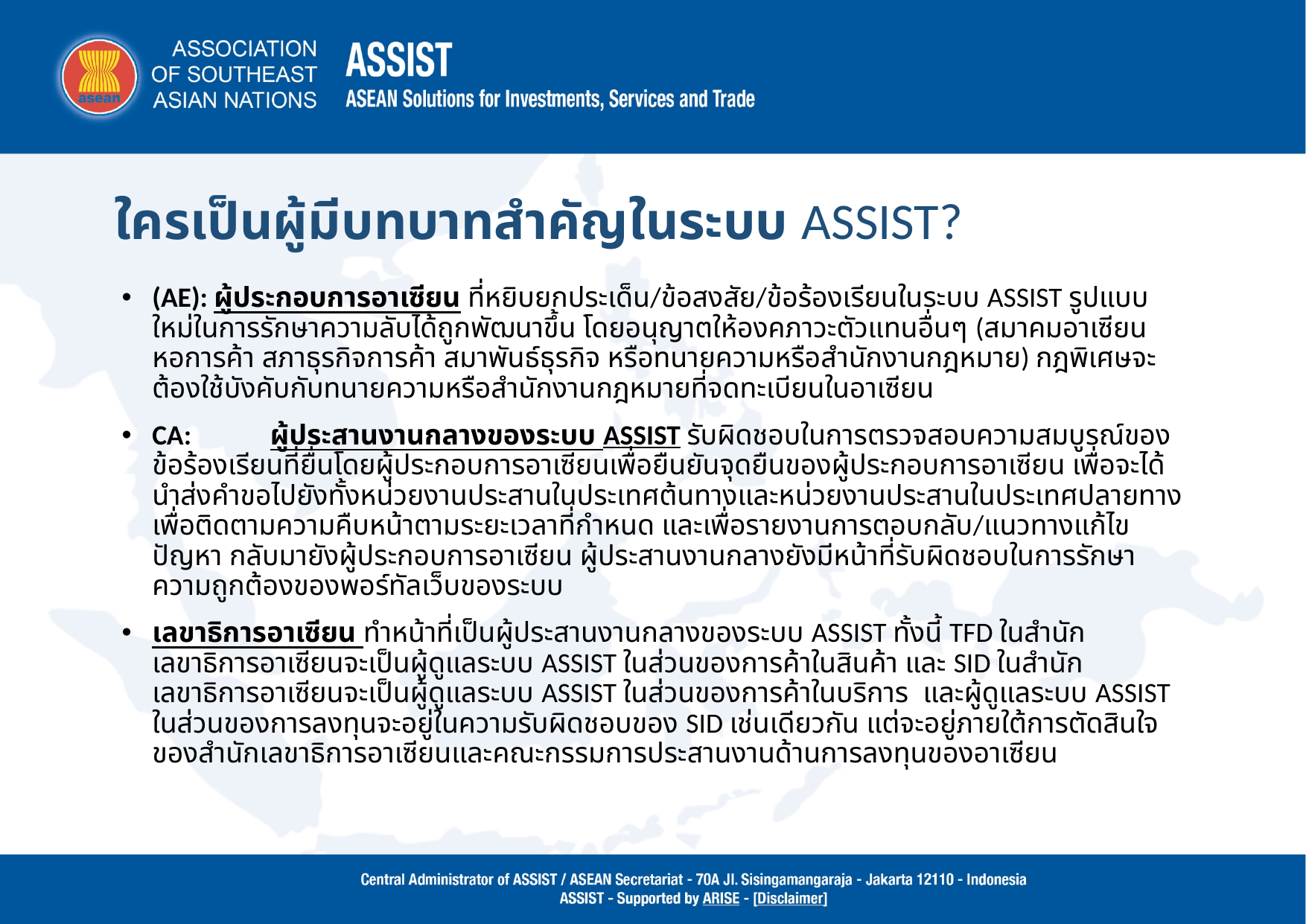

# ใครเป็นผู้มีบทบาทสำคัญในระบบ ASSIST?
(AE): ผู้ประกอบการอาเซียน ที่หยิบยกประเด็น/ข้อสงสัย/ข้อร้องเรียนในระบบ ASSIST รูปแบบใหม่ในการรักษาความลับได้ถูกพัฒนาขึ้น โดยอนุญาตให้องคภาวะตัวแทนอื่นๆ (สมาคมอาเซียน หอการค้า สภาธุรกิจการค้า สมาพันธ์ธุรกิจ หรือทนายความหรือสำนักงานกฎหมาย) กฎพิเศษจะต้องใช้บังคับกับทนายความหรือสำนักงานกฎหมายที่จดทะเบียนในอาเซียน
CA:	 ผู้ประสานงานกลางของระบบ ASSIST รับผิดชอบในการตรวจสอบความสมบูรณ์ของข้อร้องเรียนที่ยื่นโดยผู้ประกอบการอาเซียนเพื่อยืนยันจุดยืนของผู้ประกอบการอาเซียน เพื่อจะได้นำส่งคำขอไปยังทั้งหน่วยงานประสานในประเทศต้นทางและหน่วยงานประสานในประเทศปลายทาง เพื่อติดตามความคืบหน้าตามระยะเวลาที่กำหนด และเพื่อรายงานการตอบกลับ/แนวทางแก้ไขปัญหา กลับมายังผู้ประกอบการอาเซียน ผู้ประสานงานกลางยังมีหน้าที่รับผิดชอบในการรักษาความถูกต้องของพอร์ทัลเว็บของระบบ
เลขาธิการอาเซียน ทำหน้าที่เป็นผู้ประสานงานกลางของระบบ ASSIST ทั้งนี้ TFD ในสำนักเลขาธิการอาเซียนจะเป็นผู้ดูแลระบบ ASSIST ในส่วนของการค้าในสินค้า และ SID ในสำนักเลขาธิการอาเซียนจะเป็นผู้ดูแลระบบ ASSIST ในส่วนของการค้าในบริการ  และผู้ดูแลระบบ ASSIST ในส่วนของการลงทุนจะอยู่ในความรับผิดชอบของ SID เช่นเดียวกัน แต่จะอยู่ภายใต้การตัดสินใจของสำนักเลขาธิการอาเซียนและคณะกรรมการประสานงานด้านการลงทุนของอาเซียน